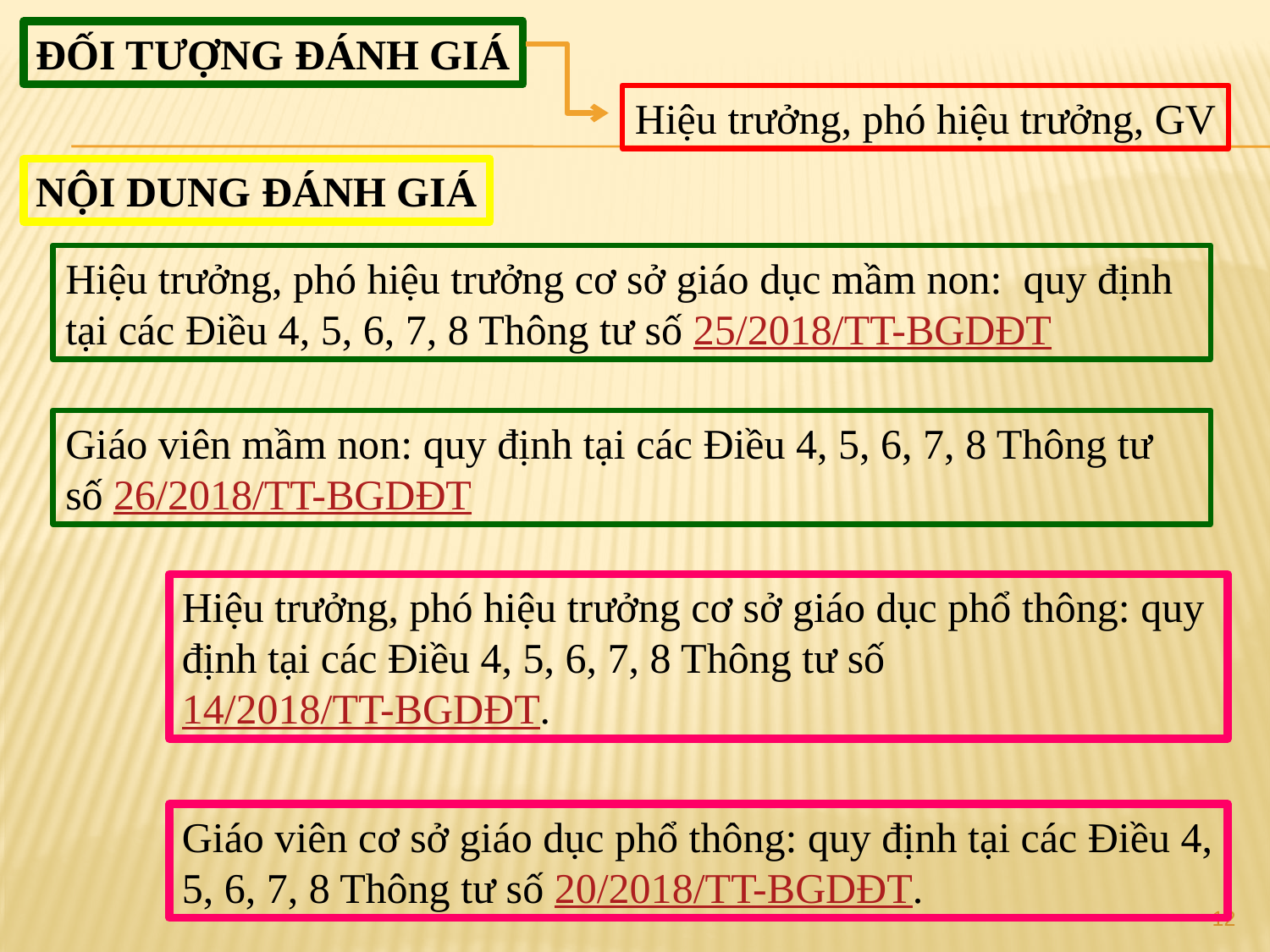

ĐỐI TƯỢNG ĐÁNH GIÁ
Hiệu trưởng, phó hiệu trưởng, GV
NỘI DUNG ĐÁNH GIÁ
Hiệu trưởng, phó hiệu trưởng cơ sở giáo dục mầm non:  quy định tại các Điều 4, 5, 6, 7, 8 Thông tư số 25/2018/TT-BGDĐT
Giáo viên mầm non: quy định tại các Điều 4, 5, 6, 7, 8 Thông tư số 26/2018/TT-BGDĐT
Hiệu trưởng, phó hiệu trưởng cơ sở giáo dục phổ thông: quy định tại các Điều 4, 5, 6, 7, 8 Thông tư số 14/2018/TT-BGDĐT.
Giáo viên cơ sở giáo dục phổ thông: quy định tại các Điều 4, 5, 6, 7, 8 Thông tư số 20/2018/TT-BGDĐT.
12